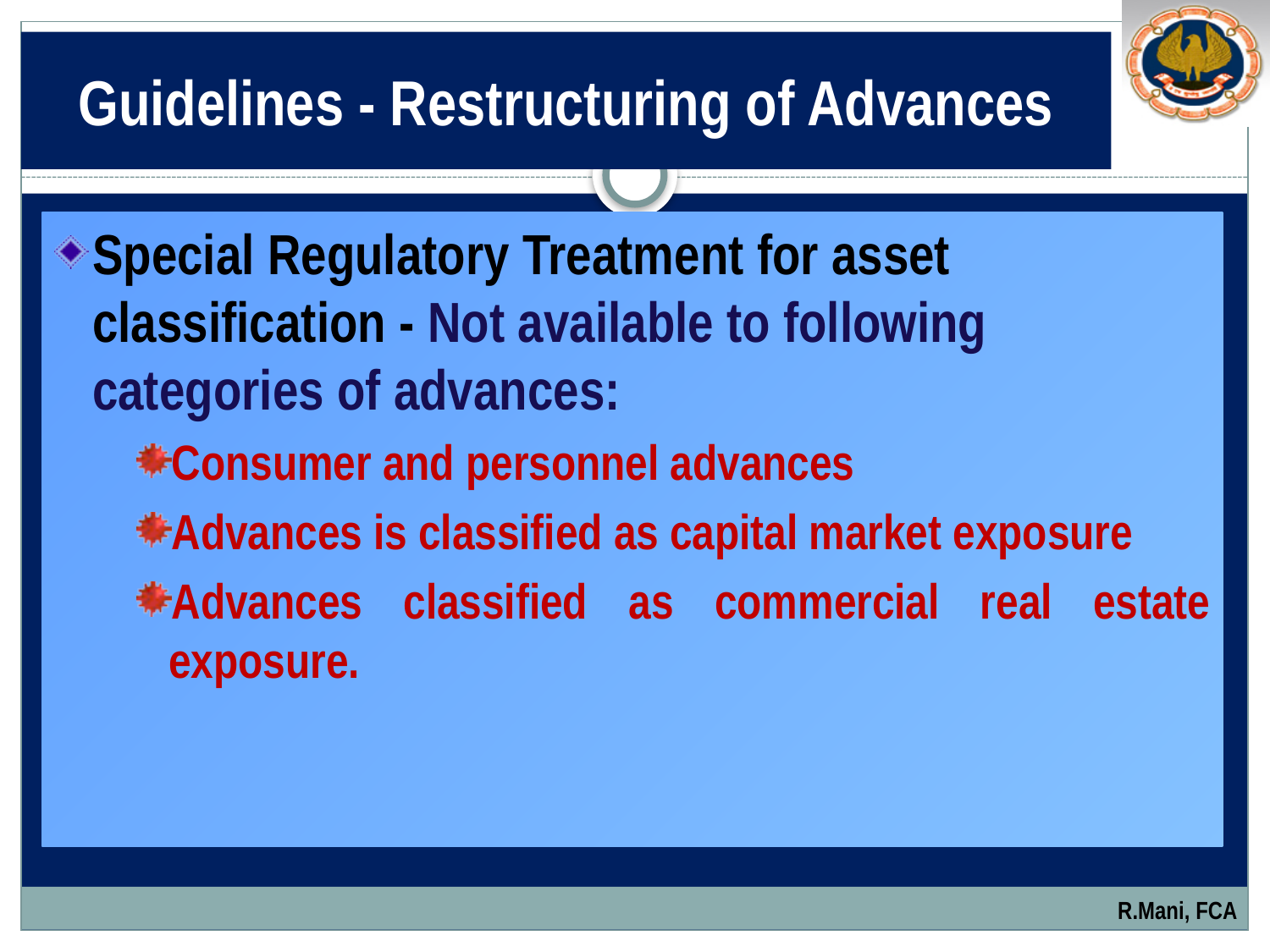

# Guidelines - Restructuring of Advances
Special Regulatory Treatment for asset classification - Not available to following categories of advances:
Consumer and personnel advances
Advances is classified as capital market exposure
Advances classified as commercial real estate exposure.